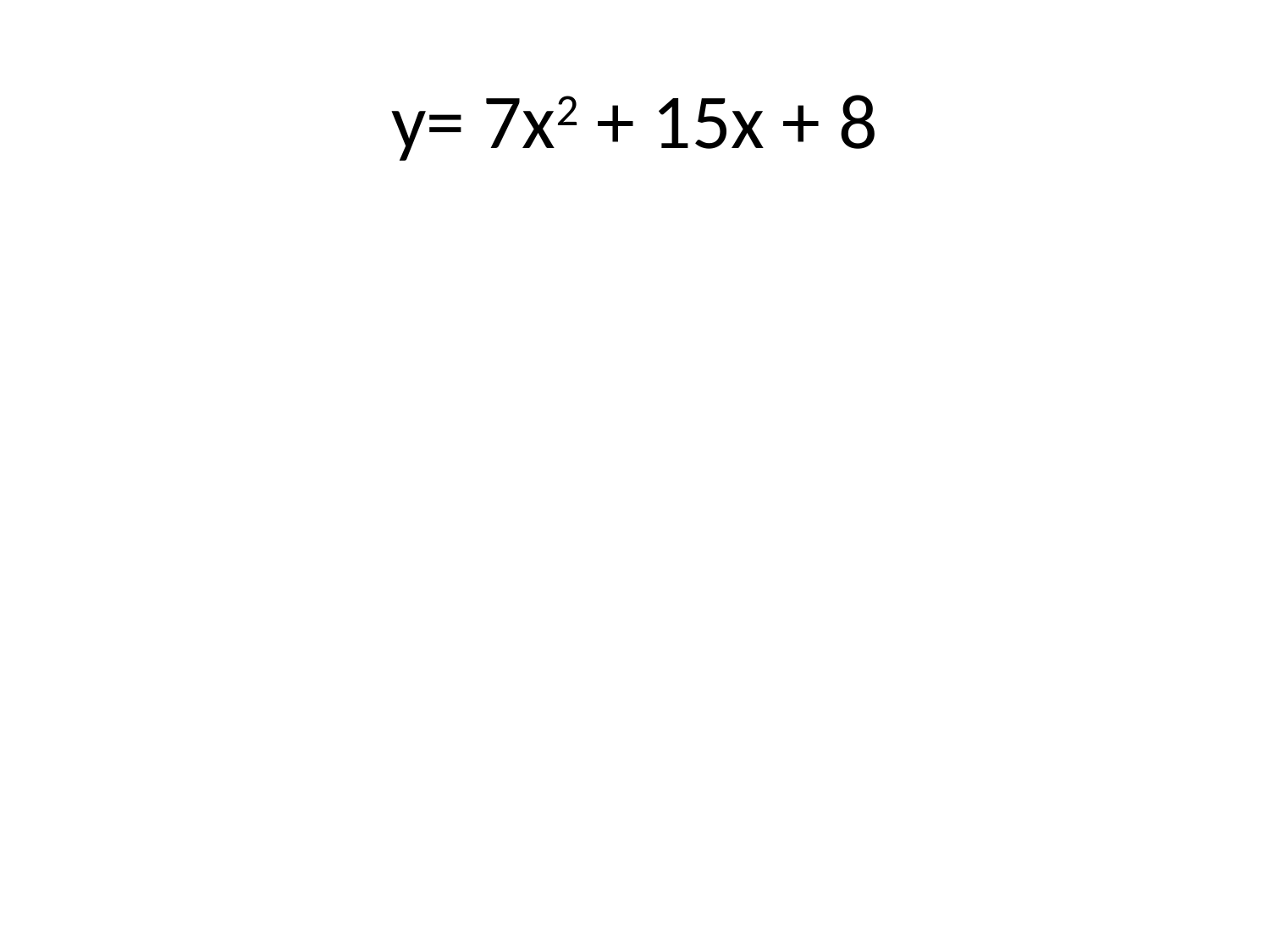

# y= 7x2 + 15x + 8